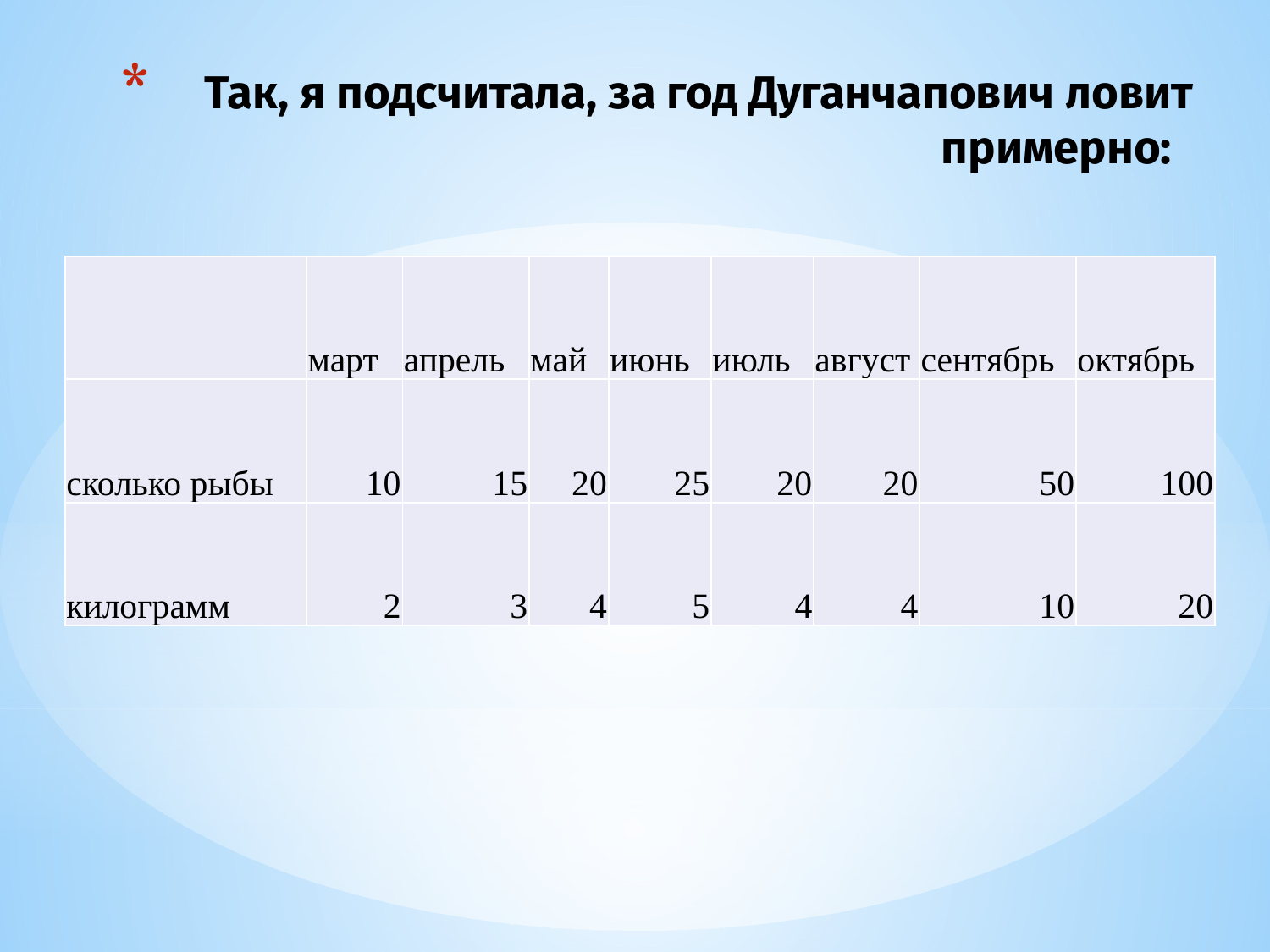

# Так, я подсчитала, за год Дуганчапович ловит примерно:
|  | март | апрель | май | июнь | июль | август | сентябрь | октябрь |
| --- | --- | --- | --- | --- | --- | --- | --- | --- |
| сколько рыбы | 10 | 15 | 20 | 25 | 20 | 20 | 50 | 100 |
| килограмм | 2 | 3 | 4 | 5 | 4 | 4 | 10 | 20 |